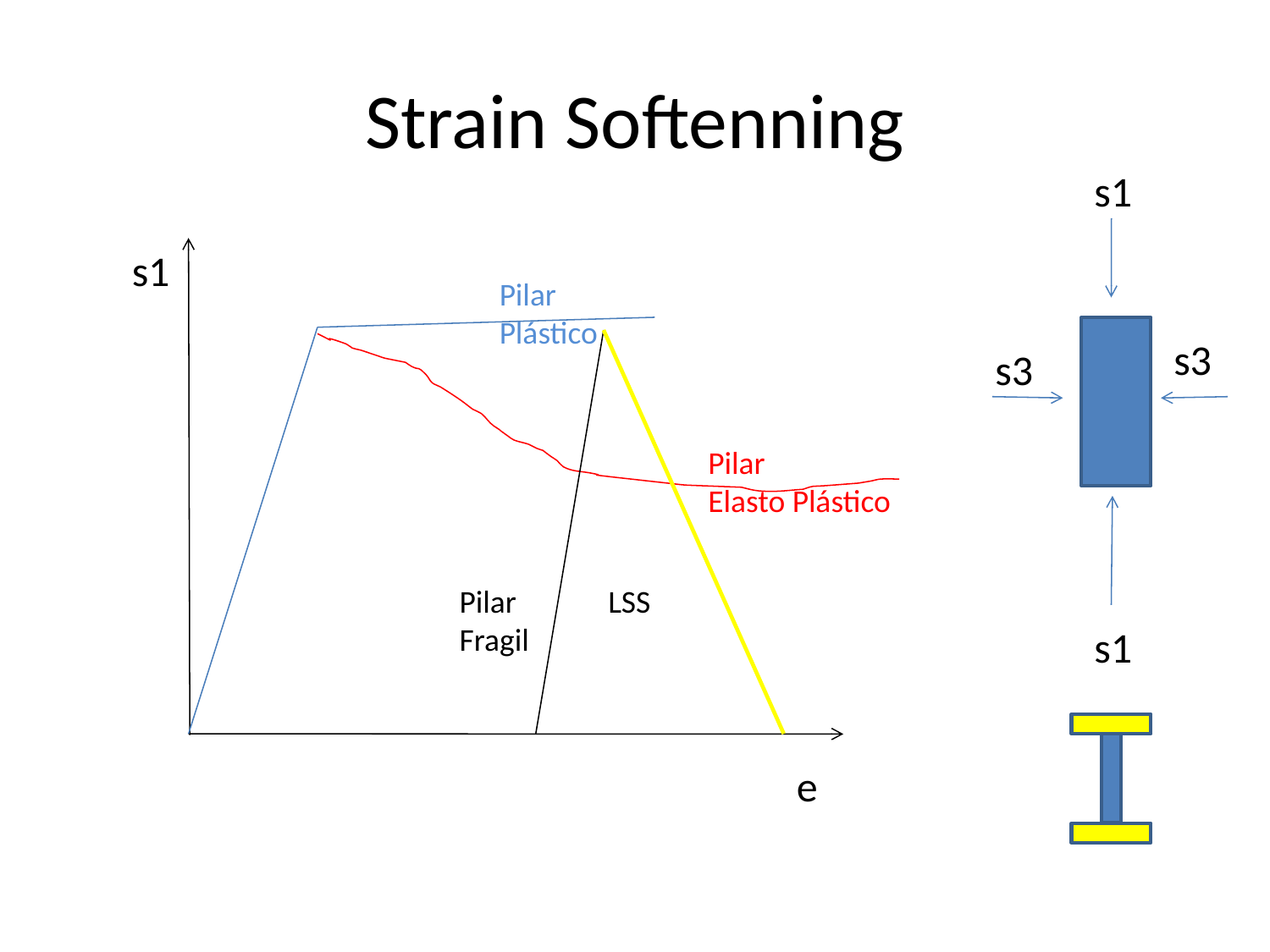

# Strain Softenning
s1
s1
Pilar
Plástico

s3

s3
Pilar
Elasto Plástico
Pilar
Fragil
LSS
s1

e